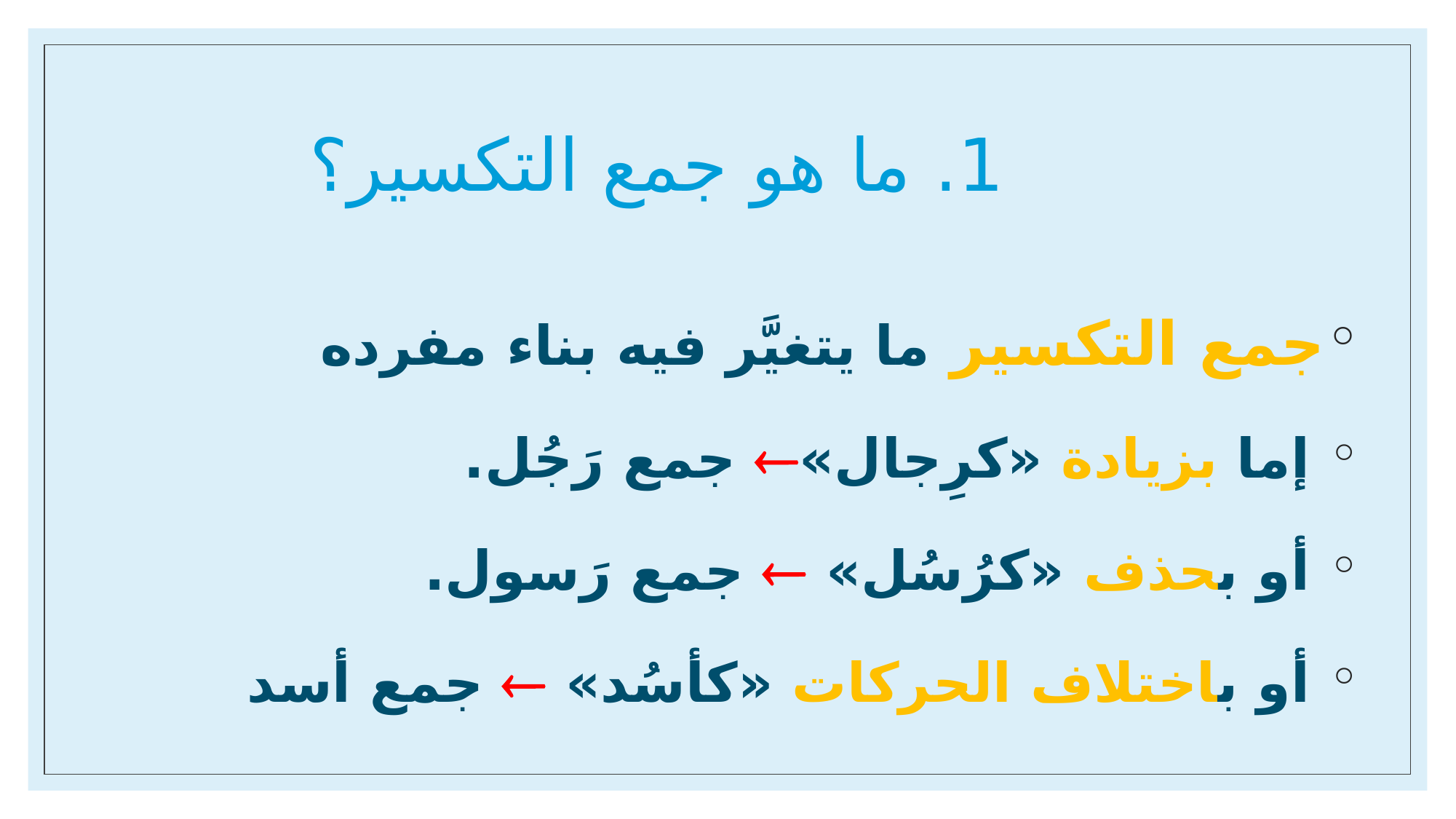

# 1. ما هو جمع التکسیر؟
جمع التکسیر ما یتغیَّر فیه بناء مفرده
 إما بزیادة «کرِجال»← جمع رَجُل.
 أو بحذف «کرُسُل» ← جمع رَسول.
 أو باختلاف الحرکات «کأسُد» ← جمع أسد